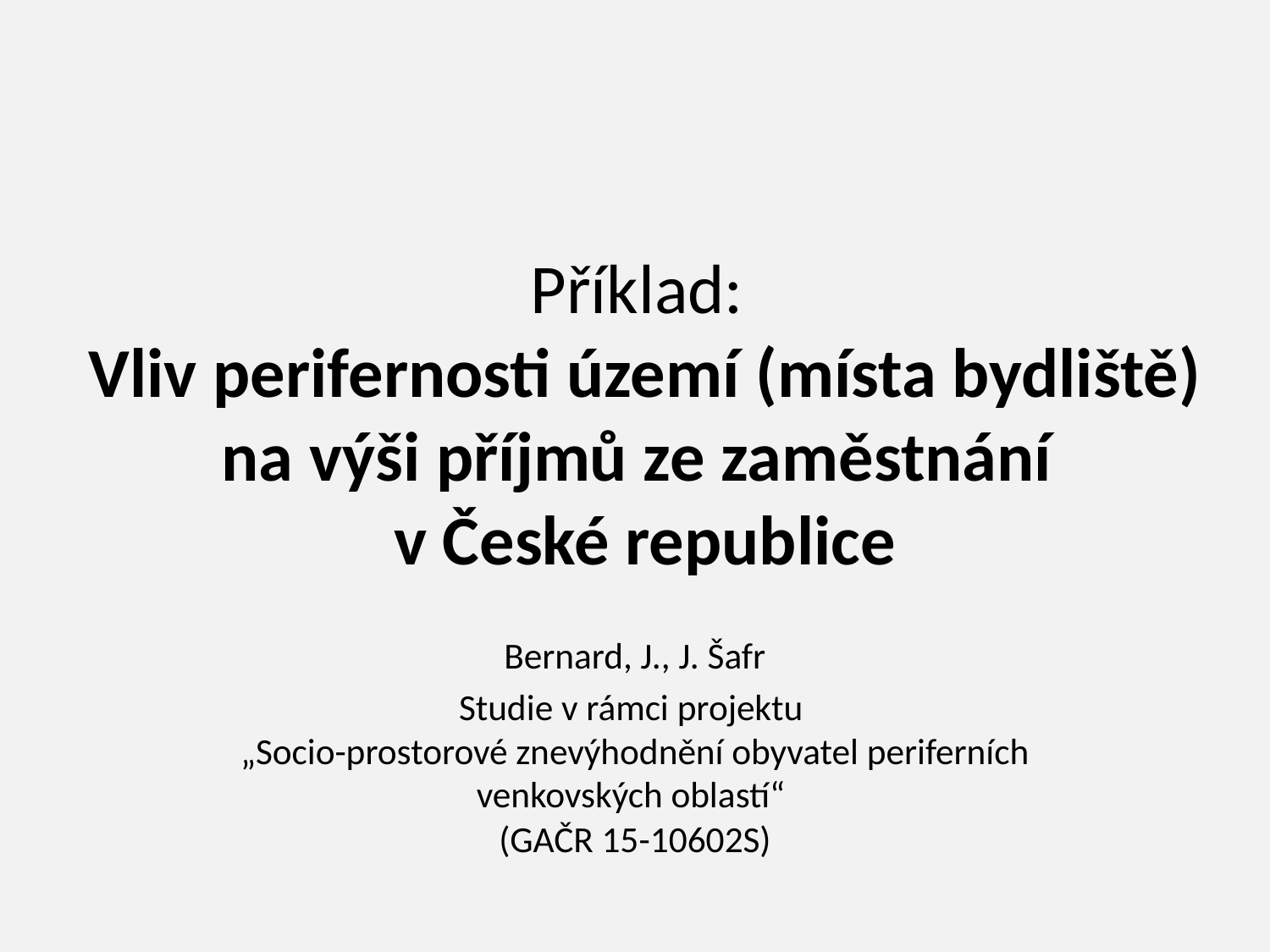

# Příklad: Vliv perifernosti území (místa bydliště) na výši příjmů ze zaměstnání v České republice
Bernard, J., J. Šafr
Studie v rámci projektu
„Socio-prostorové znevýhodnění obyvatel periferních venkovských oblastí“
(GAČR 15-10602S)